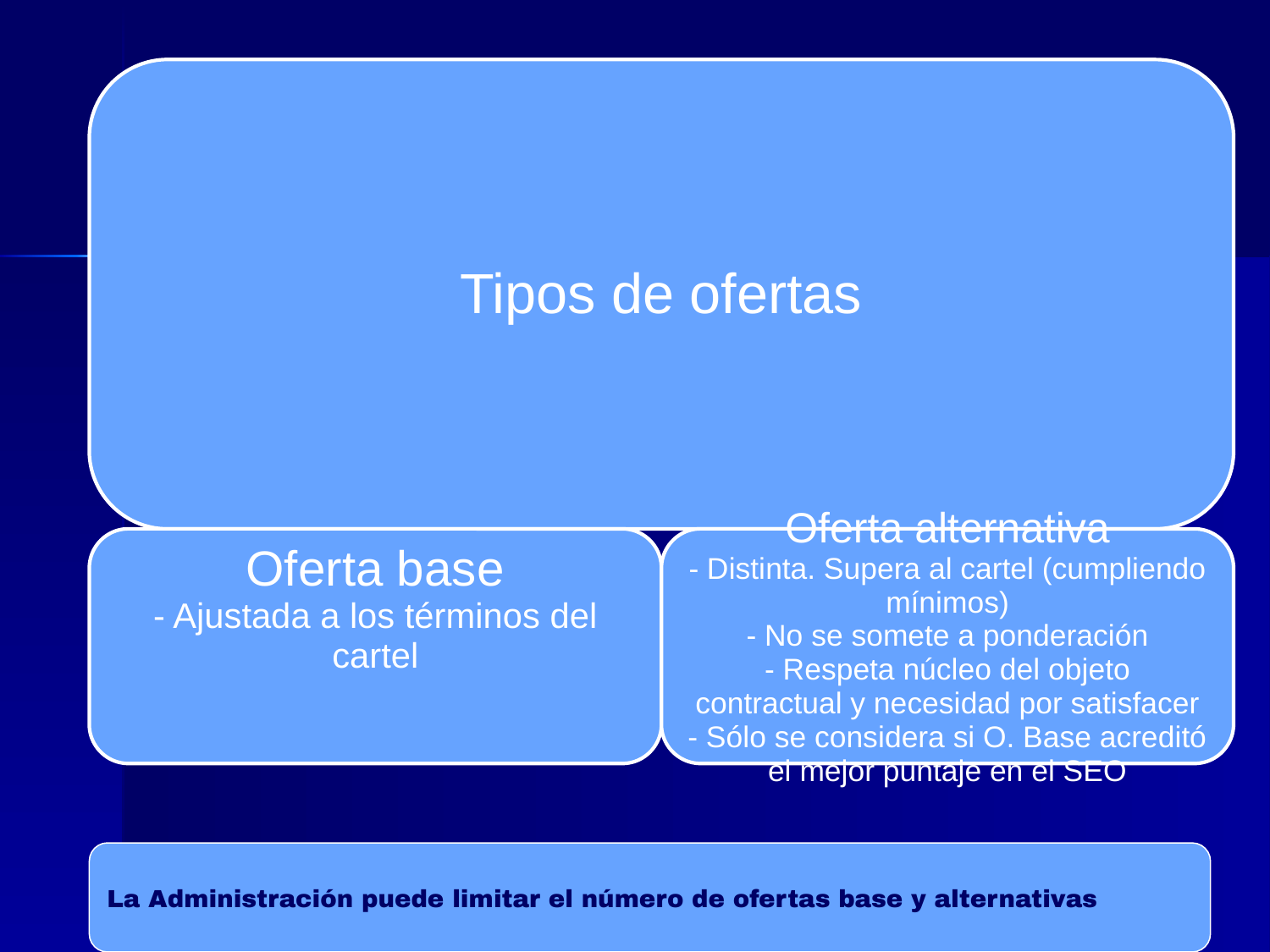

Tipos de ofertas
Oferta base
- Ajustada a los términos del cartel
Oferta alternativa
- Distinta. Supera al cartel (cumpliendo mínimos)
- No se somete a ponderación
- Respeta núcleo del objeto contractual y necesidad por satisfacer
- Sólo se considera si O. Base acreditó el mejor puntaje en el SEO
La Administración puede limitar el número de ofertas base y alternativas